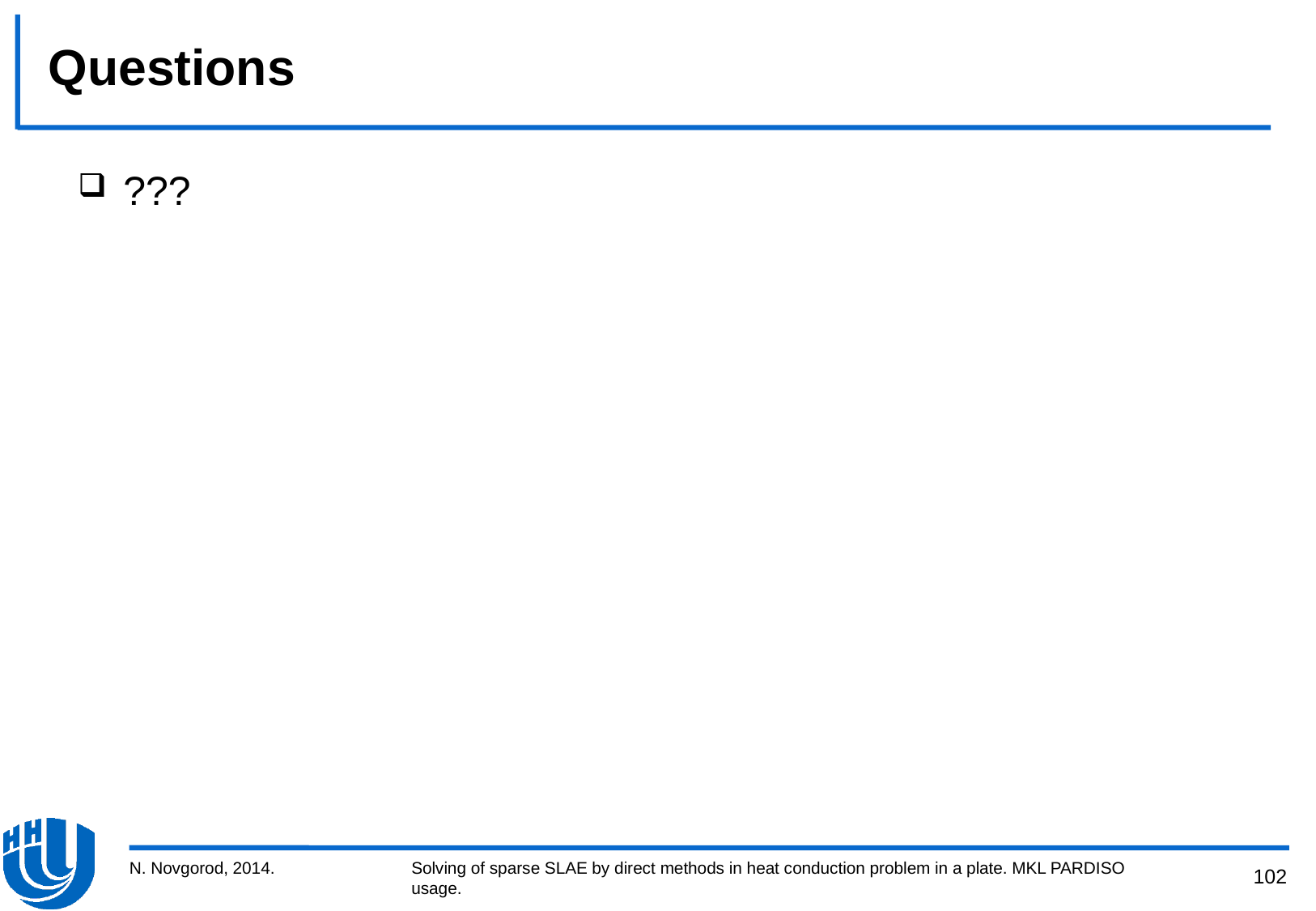

# Questions
???
N. Novgorod, 2014.
Solving of sparse SLAE by direct methods in heat conduction problem in a plate. MKL PARDISO usage.